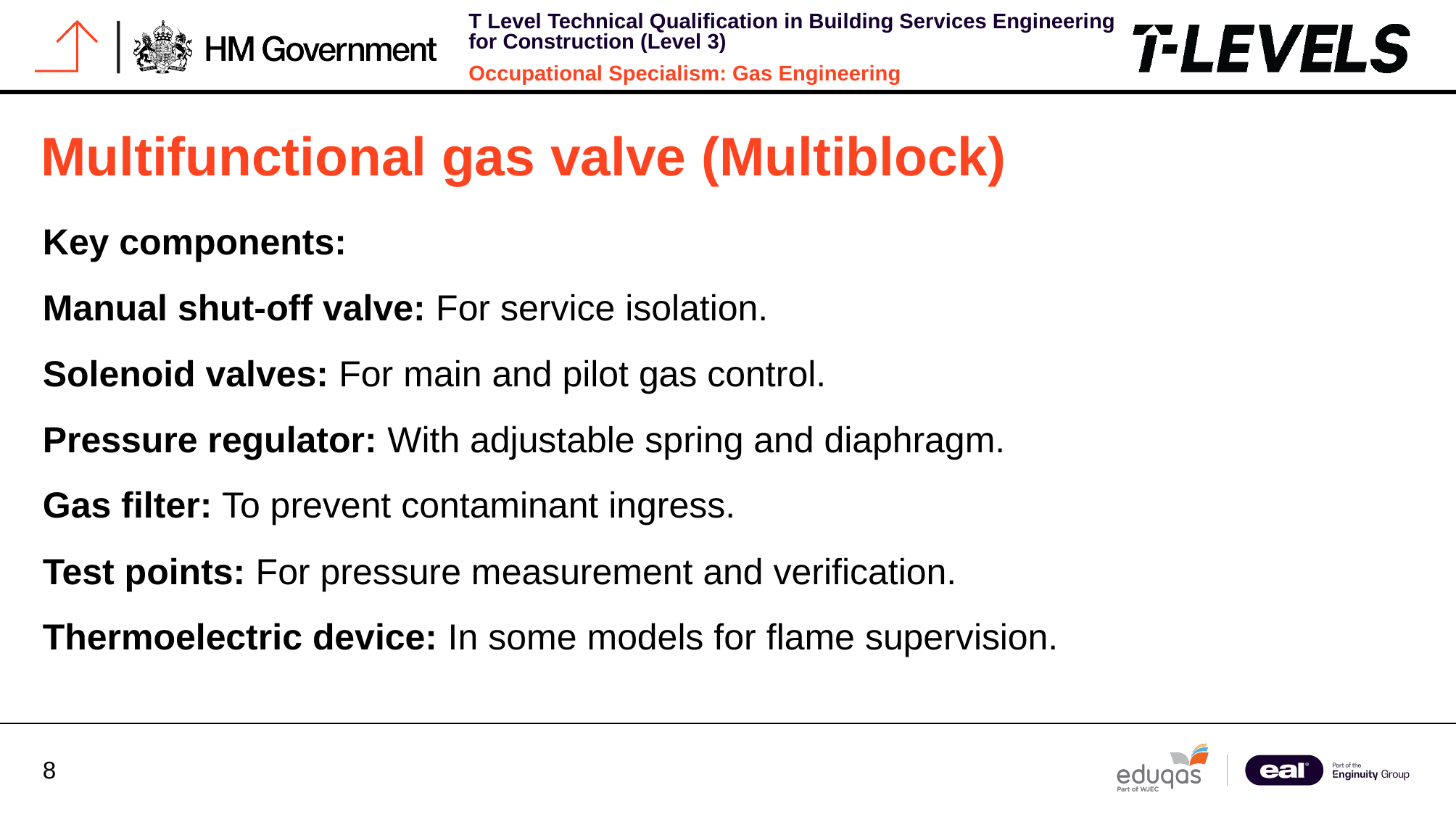

# Multifunctional gas valve (Multiblock)
Key components:
Manual shut-off valve: For service isolation.
Solenoid valves: For main and pilot gas control.
Pressure regulator: With adjustable spring and diaphragm.
Gas filter: To prevent contaminant ingress.
Test points: For pressure measurement and verification.
Thermoelectric device: In some models for flame supervision.